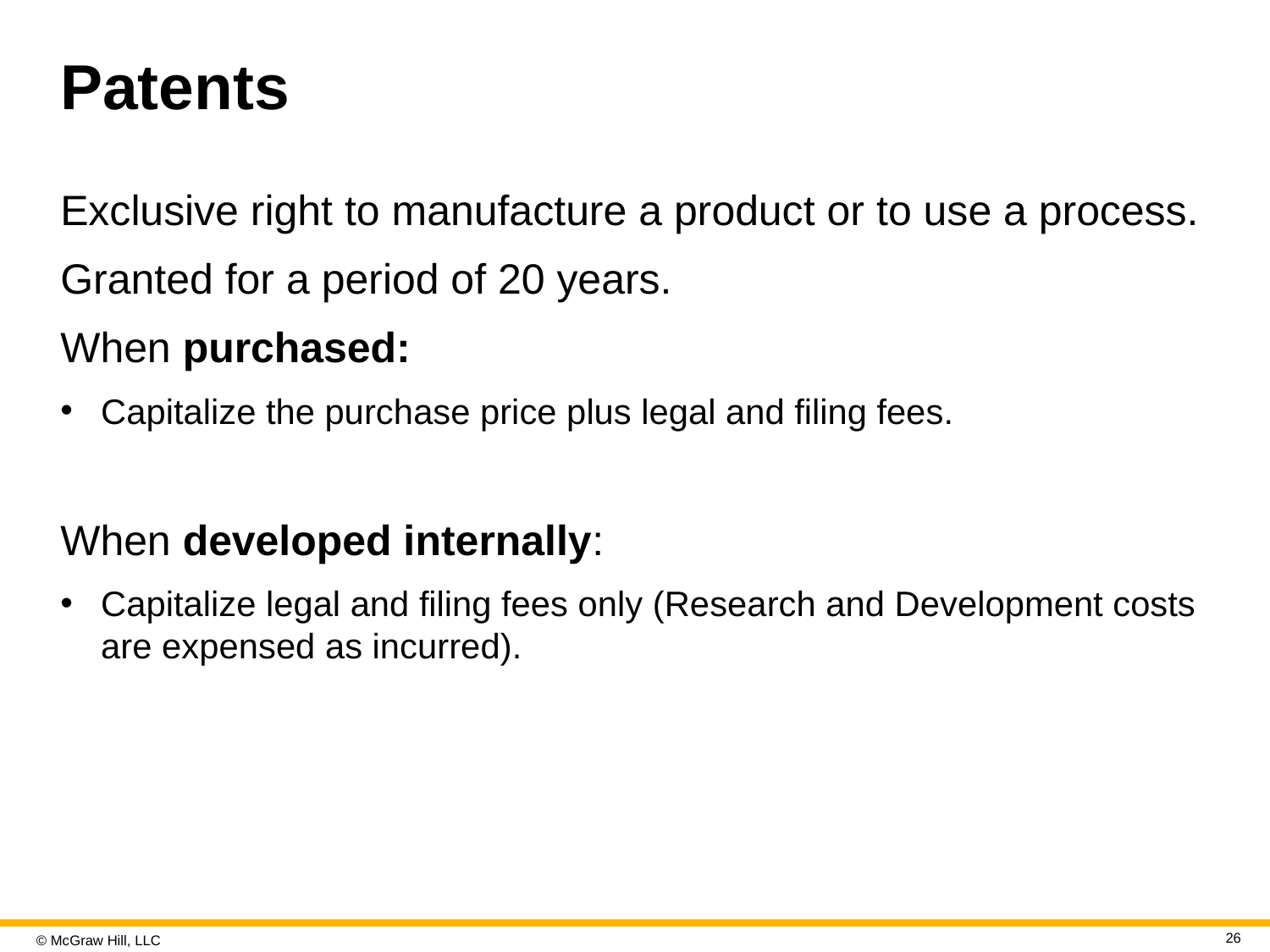

# Patents
Exclusive right to manufacture a product or to use a process.
Granted for a period of 20 years.
When purchased:
Capitalize the purchase price plus legal and filing fees.
When developed internally:
Capitalize legal and filing fees only (Research and Development costs are expensed as incurred).
26